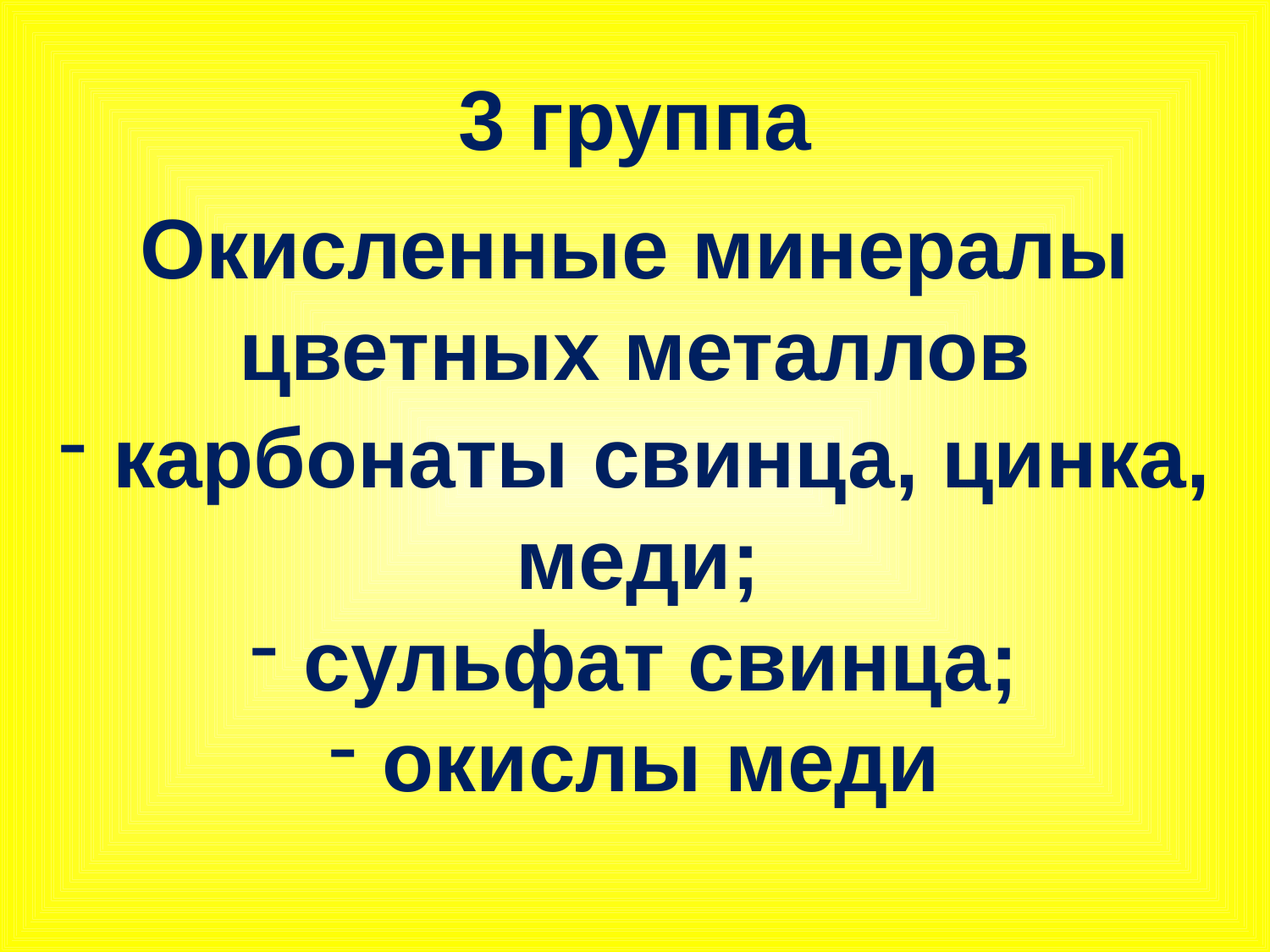

3 группа
Окисленные минералы цветных металлов
 карбонаты свинца, цинка, меди;
 сульфат свинца;
 окислы меди